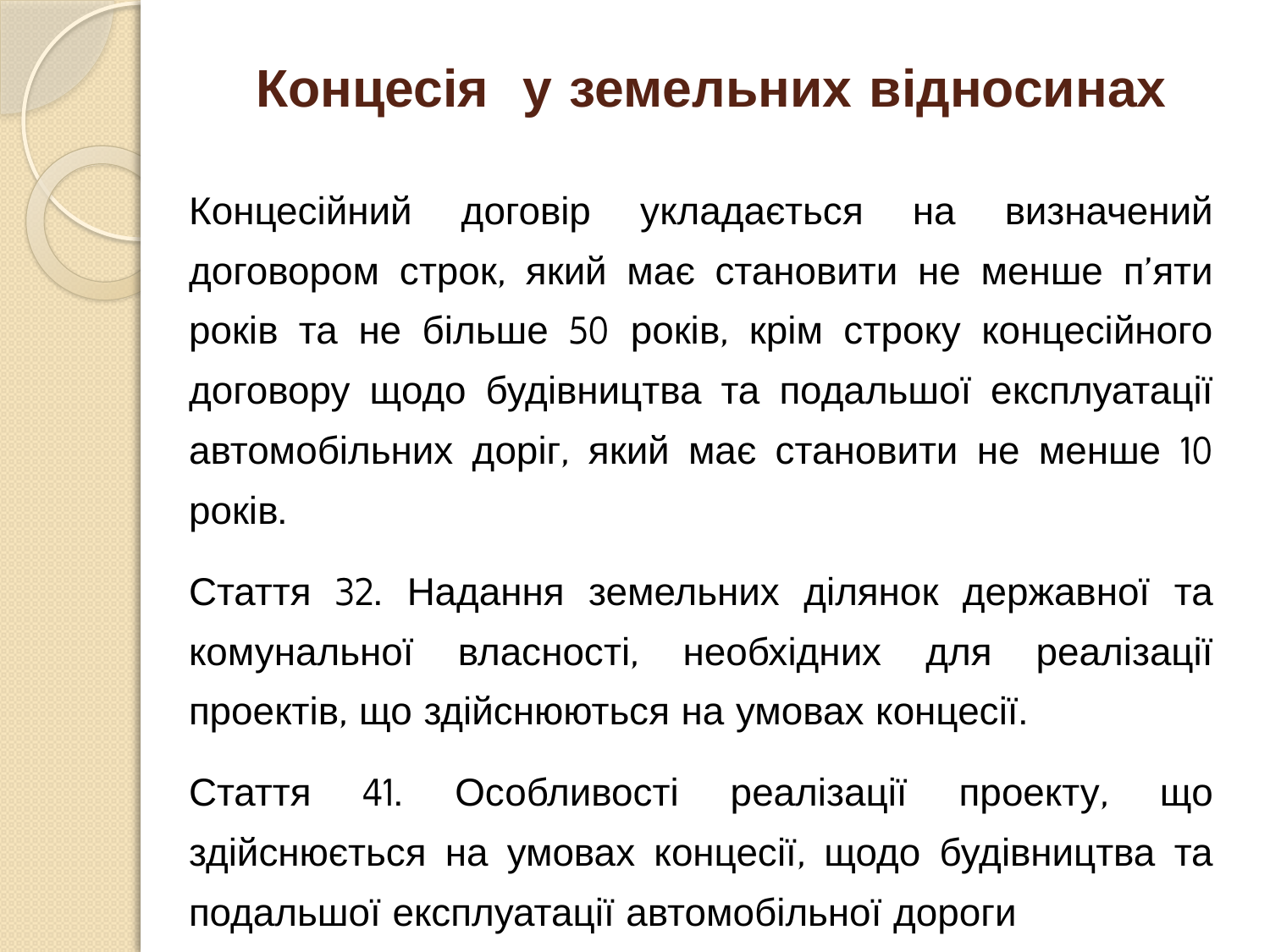

# Концесія  у земельних відносинах
Концесійний договір укладається на визначений договором строк, який має становити не менше п’яти років та не більше 50 років, крім строку концесійного договору щодо будівництва та подальшої експлуатації автомобільних доріг, який має становити не менше 10 років.
Стаття 32. Надання земельних ділянок державної та комунальної власності, необхідних для реалізації проектів, що здійснюються на умовах концесії.
Стаття 41. Особливості реалізації проекту, що здійснюється на умовах концесії, щодо будівництва та подальшої експлуатації автомобільної дороги